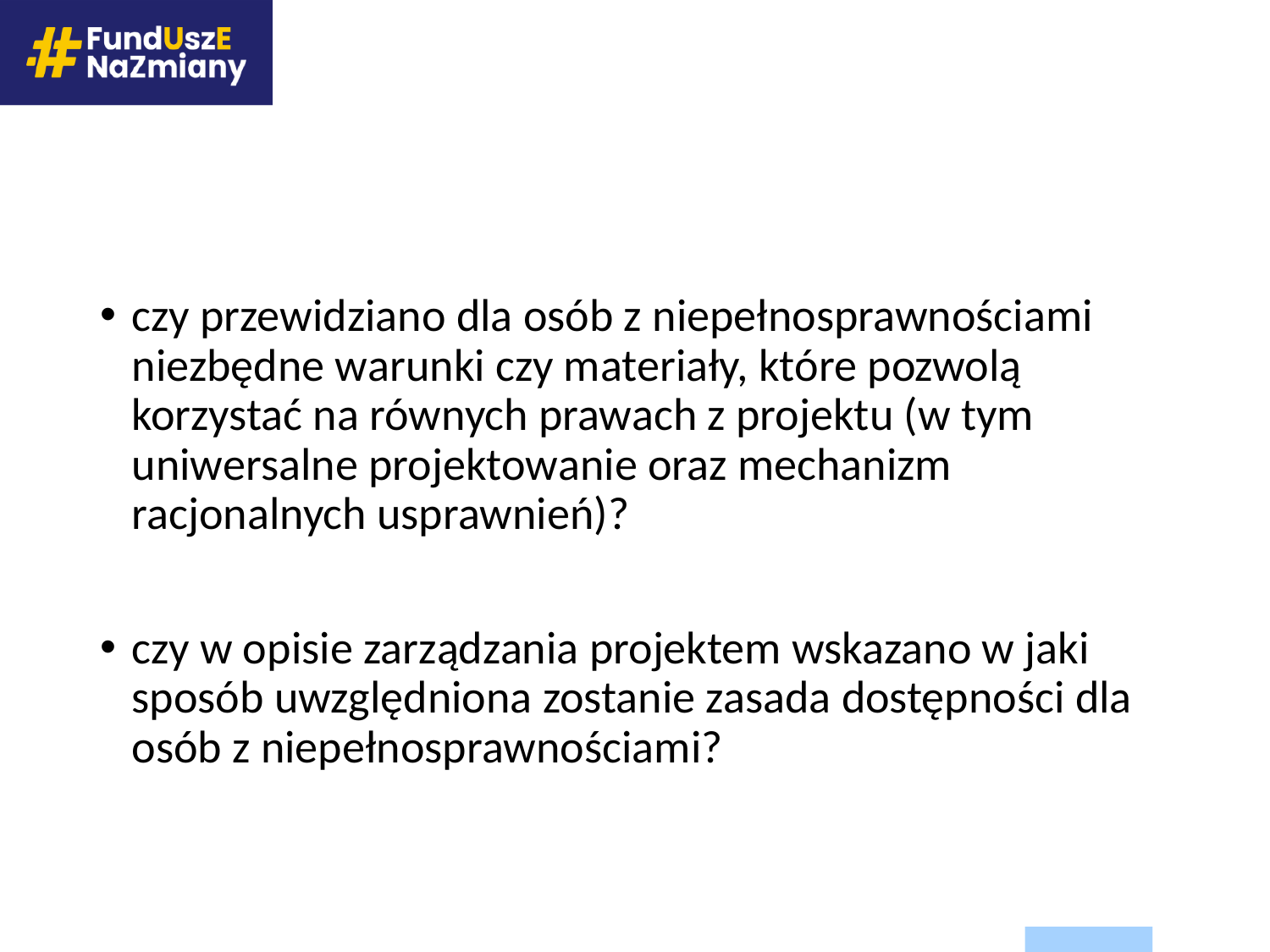

#
czy przewidziano dla osób z niepełnosprawnościami niezbędne warunki czy materiały, które pozwolą korzystać na równych prawach z projektu (w tym uniwersalne projektowanie oraz mechanizm racjonalnych usprawnień)?

czy w opisie zarządzania projektem wskazano w jaki sposób uwzględniona zostanie zasada dostępności dla osób z niepełnosprawnościami?